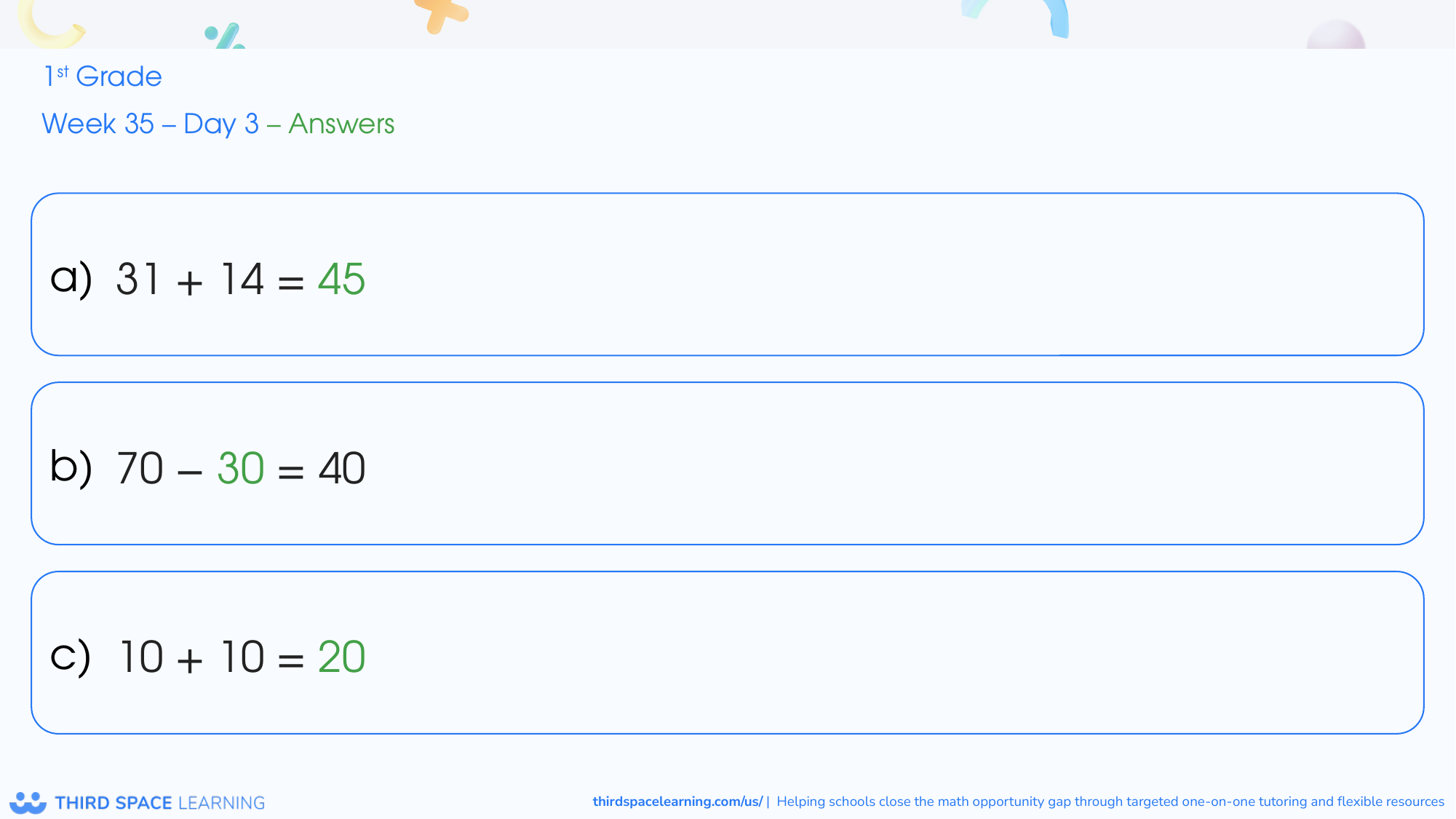

1st Grade
Week 35 – Day 3 – Answers
31 + 14 = 45
70 − 30 = 40
10 + 10 = 20